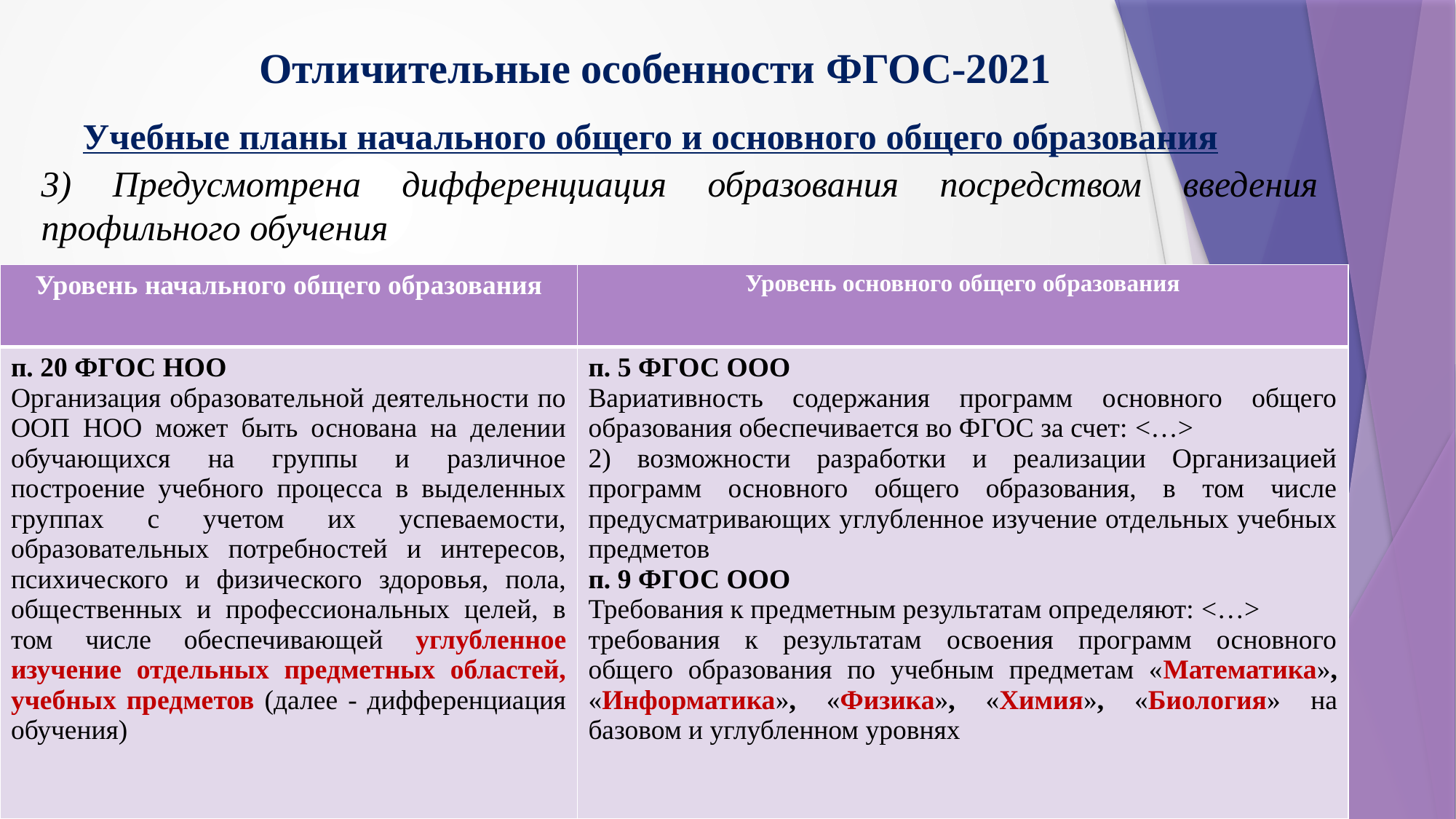

# Отличительные особенности ФГОС-2021
Учебные планы начального общего и основного общего образования
3) Предусмотрена дифференциация образования посредством введения профильного обучения

| Уровень начального общего образования | Уровень основного общего образования |
| --- | --- |
| п. 20 ФГОС НОО Организация образовательной деятельности по ООП НОО может быть основана на делении обучающихся на группы и различное построение учебного процесса в выделенных группах с учетом их успеваемости, образовательных потребностей и интересов, психического и физического здоровья, пола, общественных и профессиональных целей, в том числе обеспечивающей углубленное изучение отдельных предметных областей, учебных предметов (далее - дифференциация обучения) | п. 5 ФГОС ООО Вариативность содержания программ основного общего образования обеспечивается во ФГОС за счет: <…> 2) возможности разработки и реализации Организацией программ основного общего образования, в том числе предусматривающих углубленное изучение отдельных учебных предметов п. 9 ФГОС ООО Требования к предметным результатам определяют: <…> требования к результатам освоения программ основного общего образования по учебным предметам «Математика», «Информатика», «Физика», «Химия», «Биология» на базовом и углубленном уровнях |